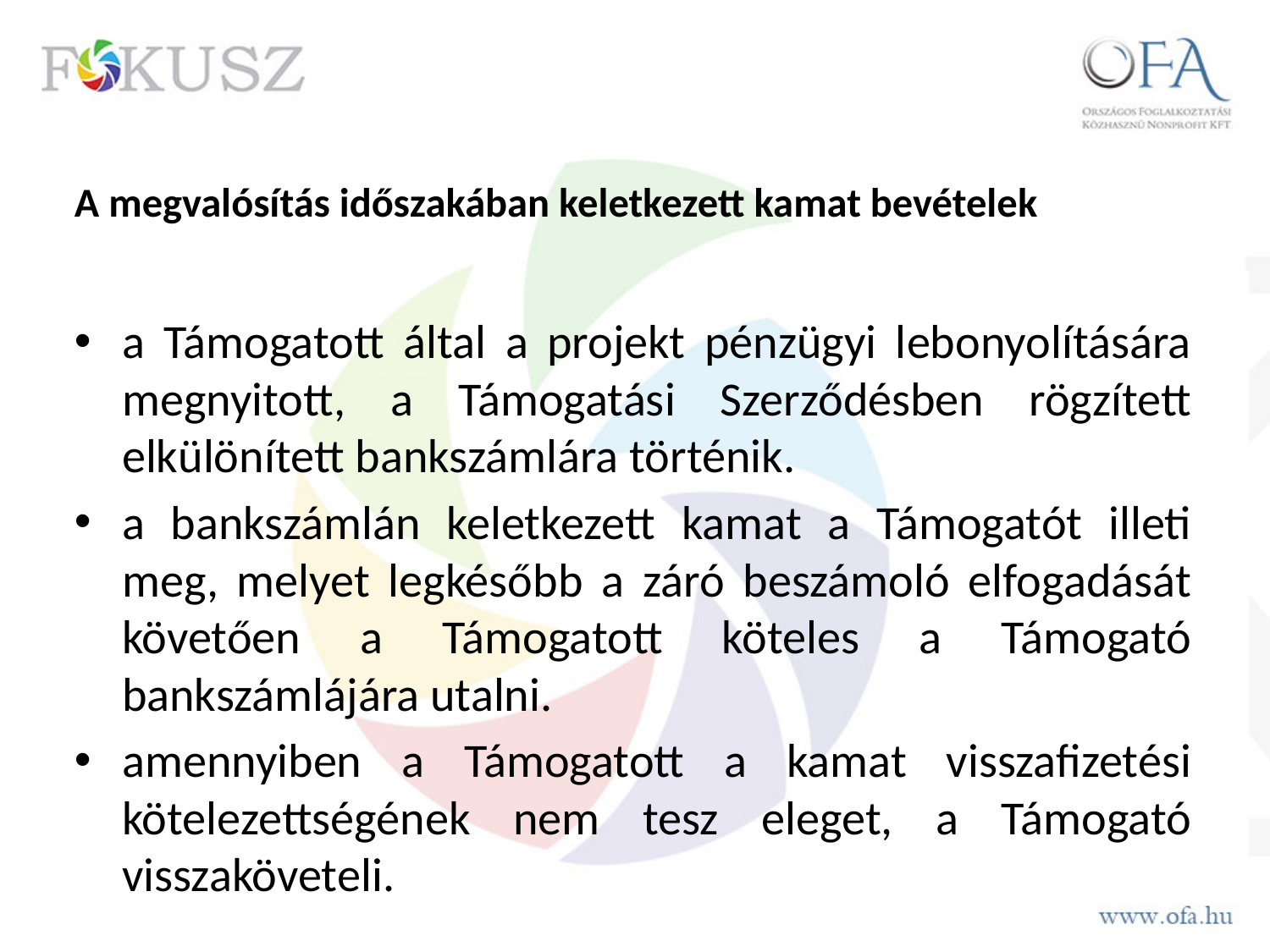

# A megvalósítás időszakában keletkezett kamat bevételek
a Támogatott által a projekt pénzügyi lebonyolítására megnyitott, a Támogatási Szerződésben rögzített elkülönített bankszámlára történik.
a bankszámlán keletkezett kamat a Támogatót illeti meg, melyet legkésőbb a záró beszámoló elfogadását követően a Támogatott köteles a Támogató bankszámlájára utalni.
amennyiben a Támogatott a kamat visszafizetési kötelezettségének nem tesz eleget, a Támogató visszaköveteli.